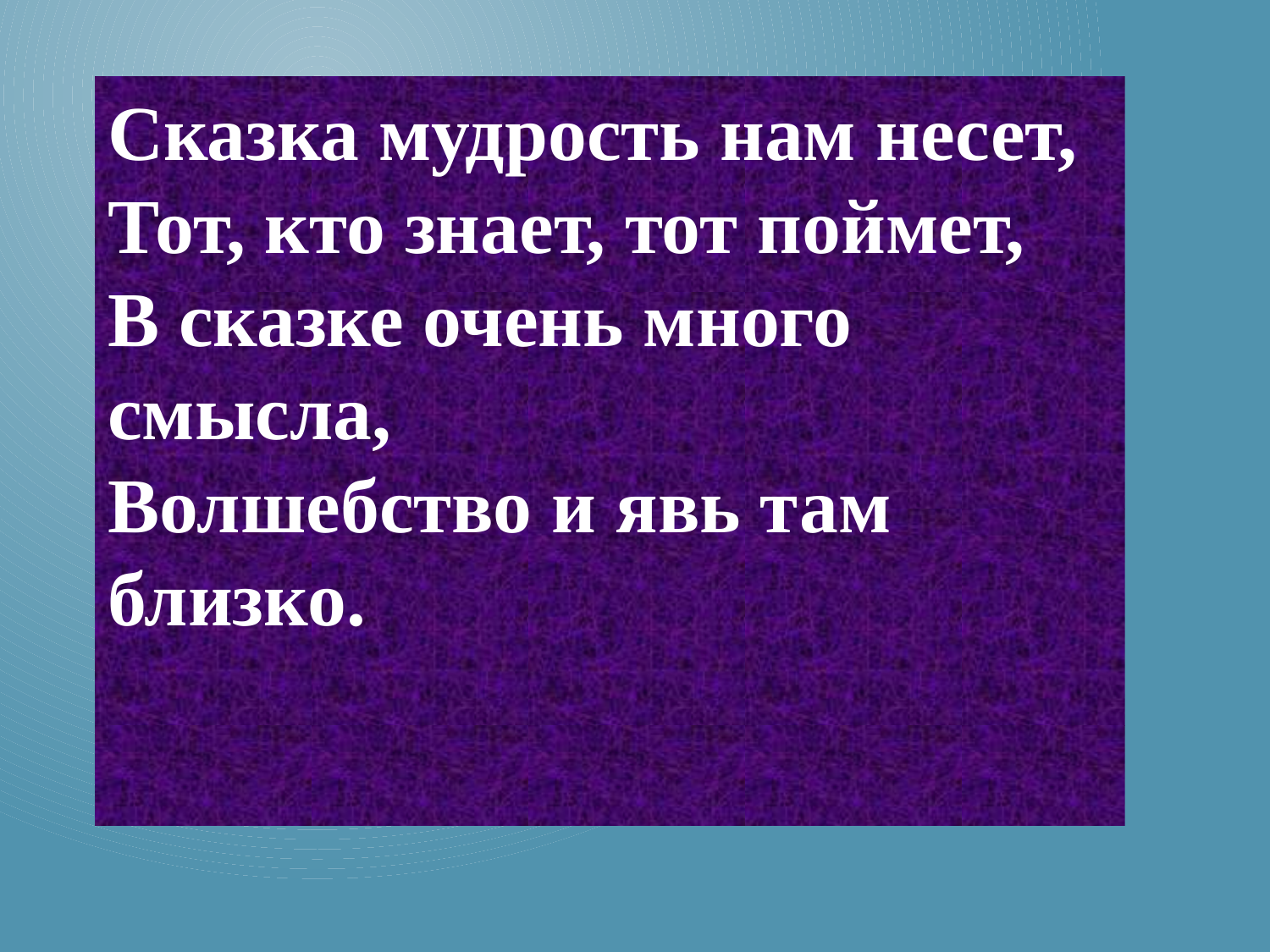

#
Сказка мудрость нам несет,
Тот, кто знает, тот поймет,
В сказке очень много смысла,
Волшебство и явь там близко.